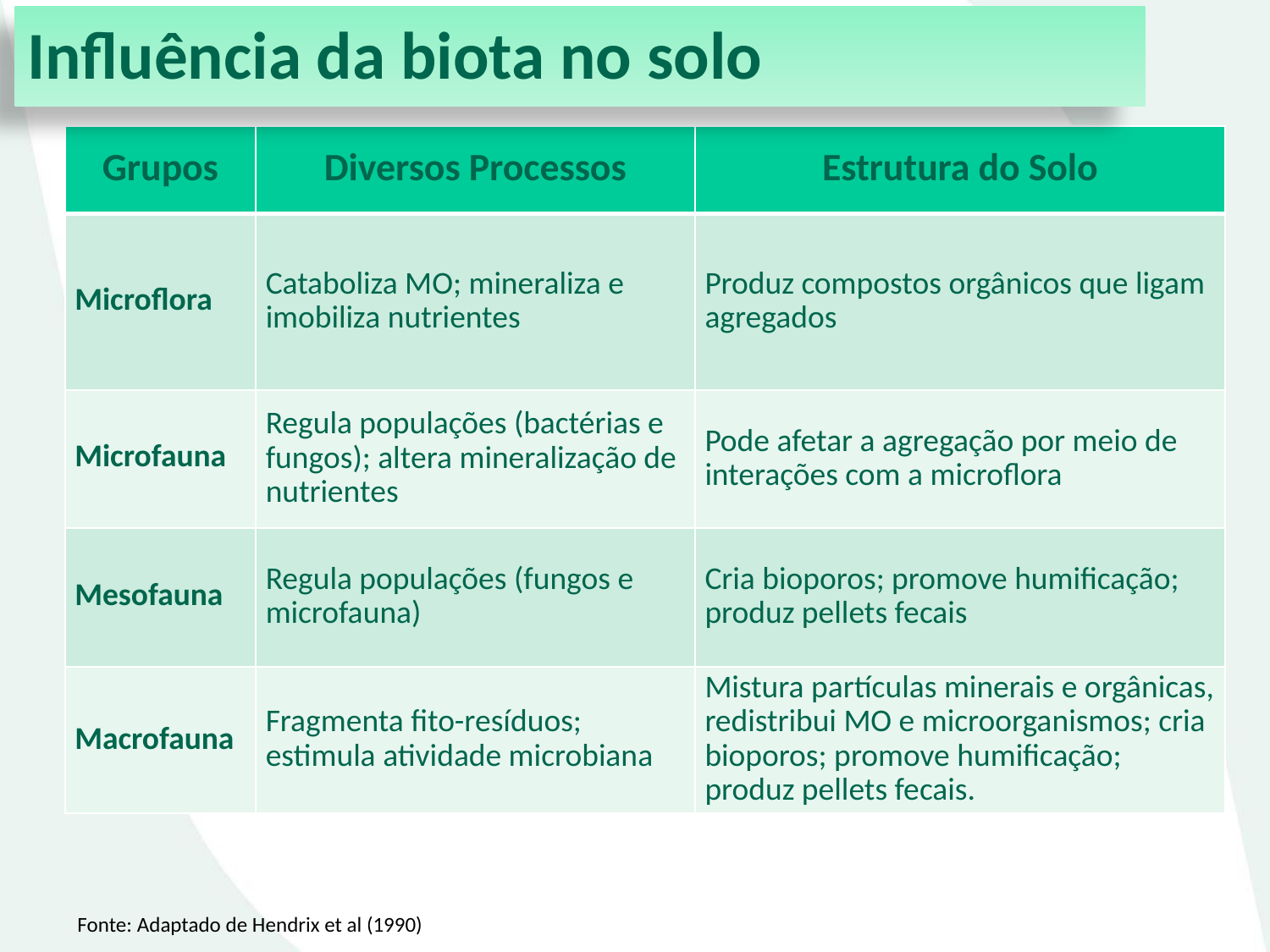

Influência da biota no solo
| Grupos | Diversos Processos | Estrutura do Solo |
| --- | --- | --- |
| Microflora | Cataboliza MO; mineraliza e imobiliza nutrientes | Produz compostos orgânicos que ligam agregados |
| Microfauna | Regula populações (bactérias e fungos); altera mineralização de nutrientes | Pode afetar a agregação por meio de interações com a microflora |
| Mesofauna | Regula populações (fungos e microfauna) | Cria bioporos; promove humificação; produz pellets fecais |
| Macrofauna | Fragmenta fito-resíduos; estimula atividade microbiana | Mistura partículas minerais e orgânicas, redistribui MO e microorganismos; cria bioporos; promove humificação; produz pellets fecais. |
Fonte: Adaptado de Hendrix et al (1990)